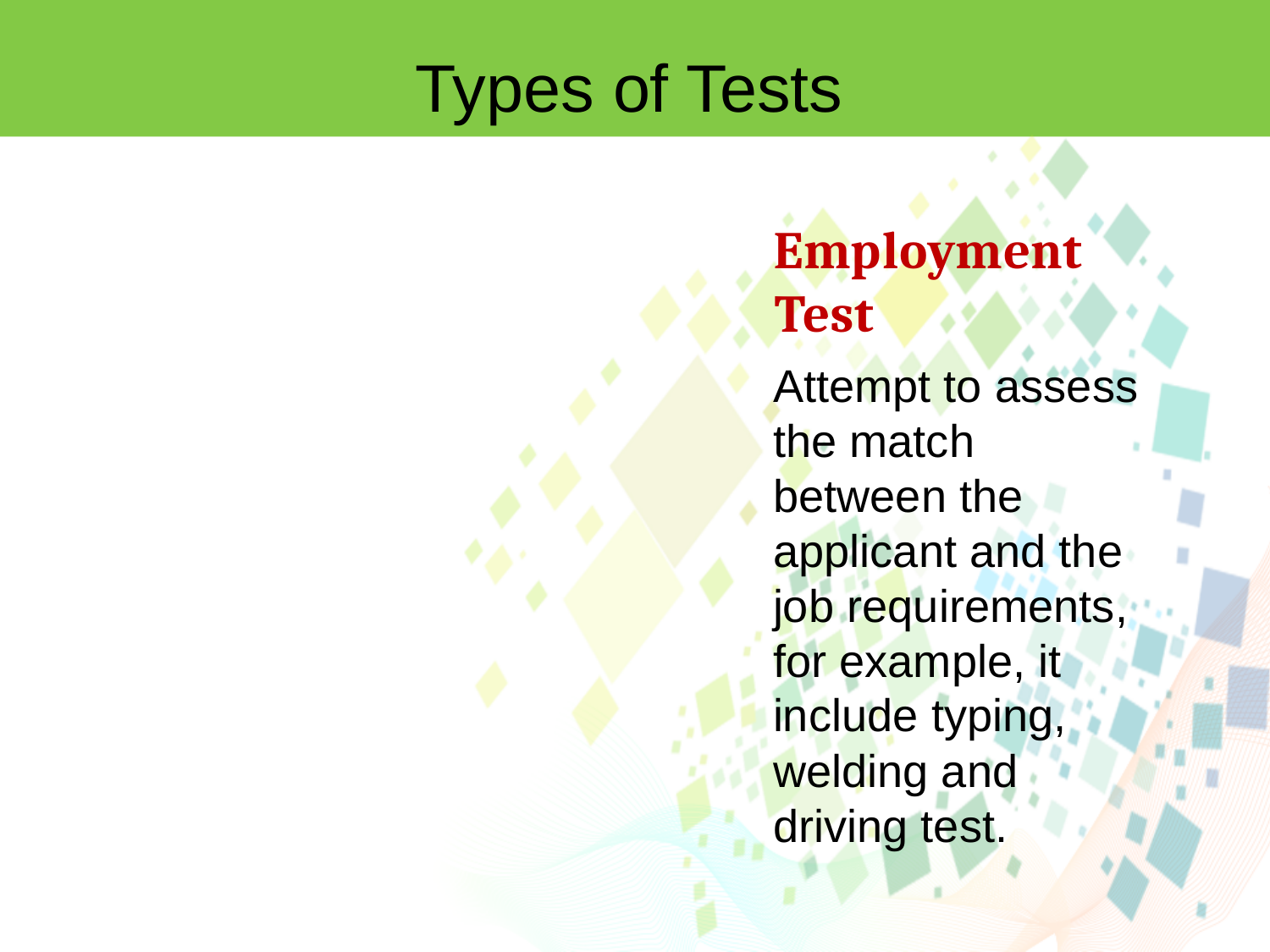

Types of Tests
Employment Test
Attempt to assess the match between the applicant and the job requirements, for example, it include typing, welding and driving test.